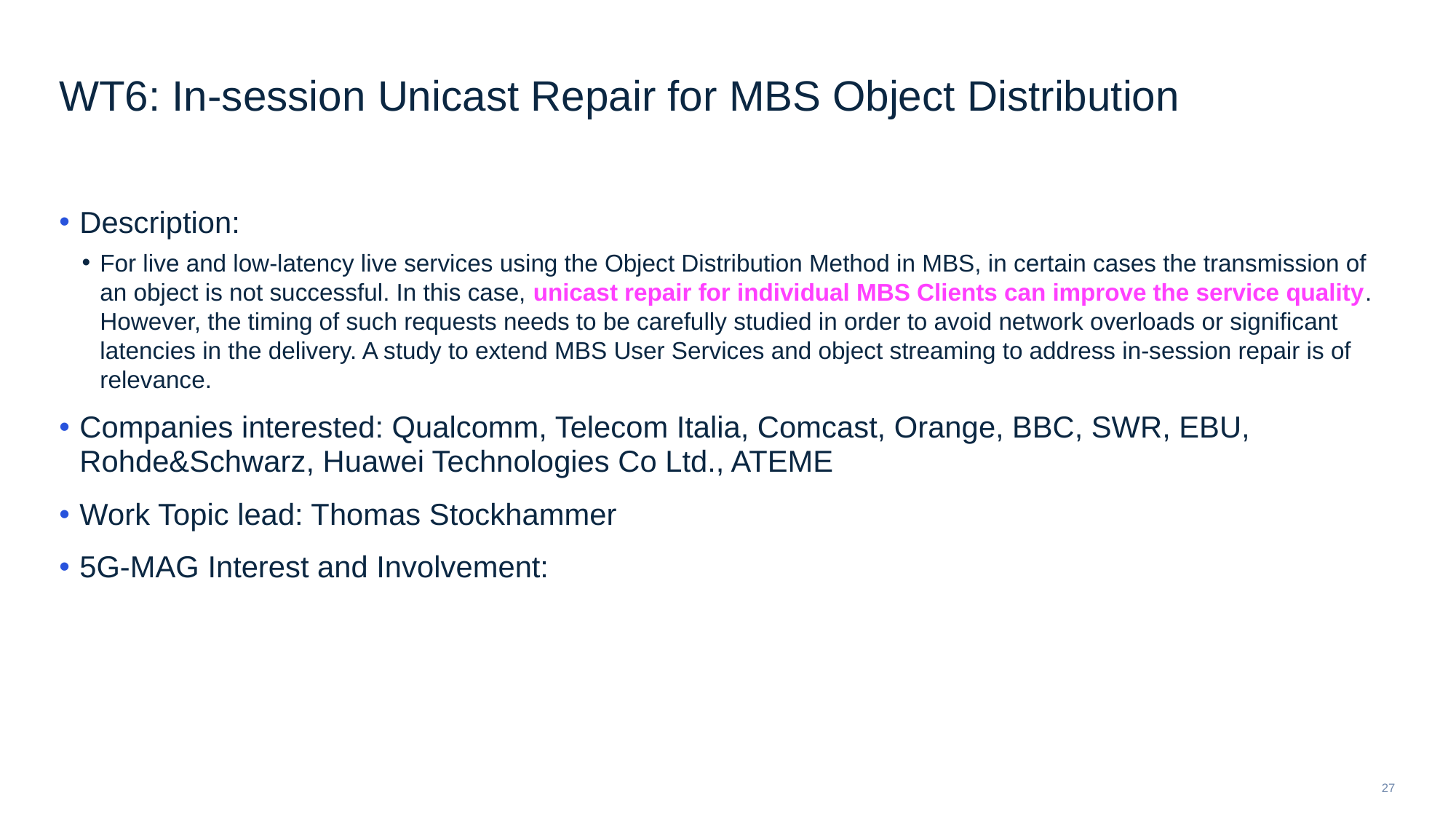

# WT6: In-session Unicast Repair for MBS Object Distribution

Description:
For live and low-latency live services using the Object Distribution Method in MBS, in certain cases the transmission of an object is not successful. In this case, unicast repair for individual MBS Clients can improve the service quality. However, the timing of such requests needs to be carefully studied in order to avoid network overloads or significant latencies in the delivery. A study to extend MBS User Services and object streaming to address in-session repair is of relevance.
Companies interested: Qualcomm, Telecom Italia, Comcast, Orange, BBC, SWR, EBU, Rohde&Schwarz, Huawei Technologies Co Ltd., ATEME
Work Topic lead: Thomas Stockhammer
5G-MAG Interest and Involvement: